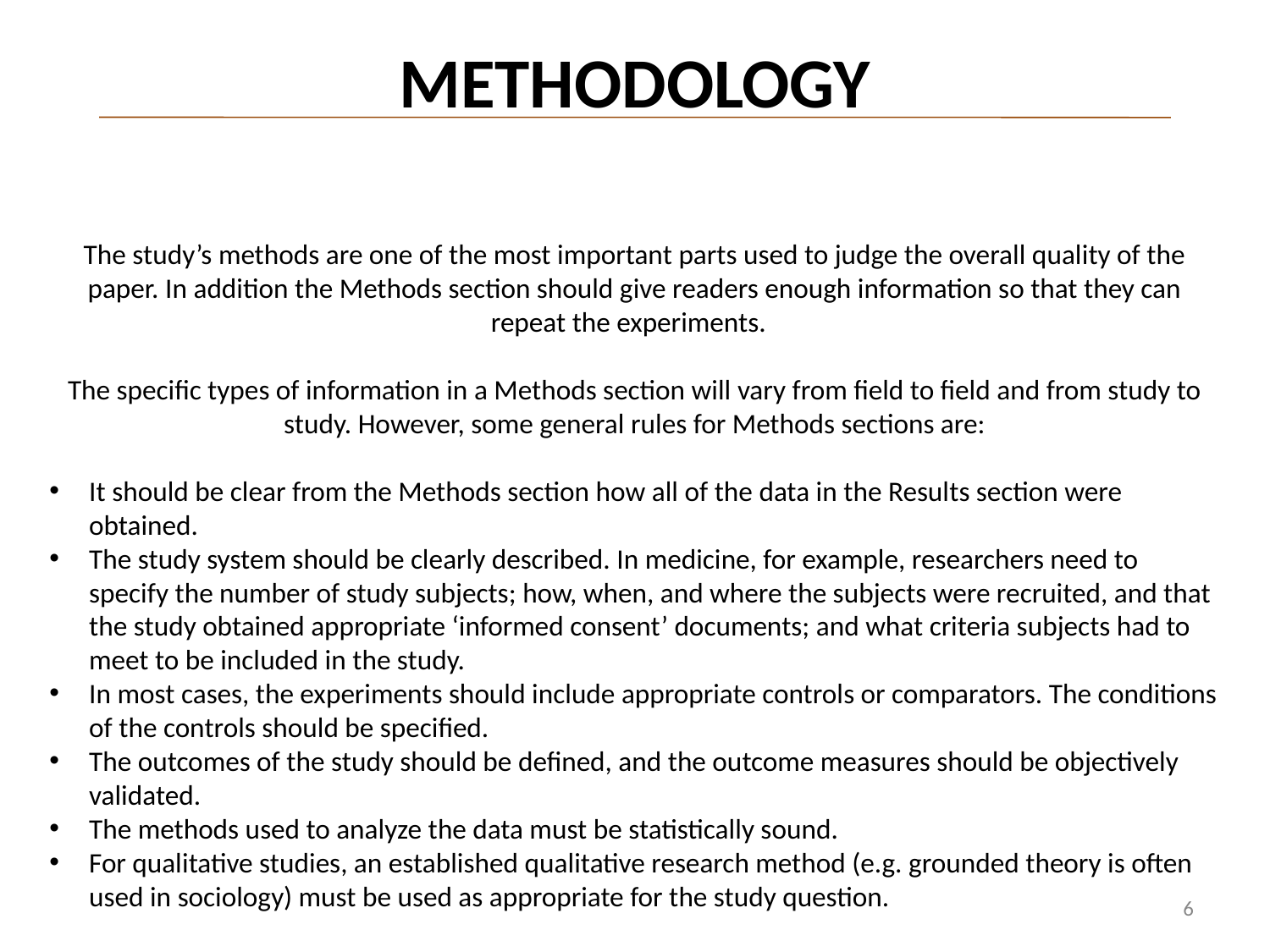

# METHODOLOGY

The study’s methods are one of the most important parts used to judge the overall quality of the paper. In addition the Methods section should give readers enough information so that they can repeat the experiments.

The specific types of information in a Methods section will vary from field to field and from study to study. However, some general rules for Methods sections are:

It should be clear from the Methods section how all of the data in the Results section were obtained.
The study system should be clearly described. In medicine, for example, researchers need to specify the number of study subjects; how, when, and where the subjects were recruited, and that the study obtained appropriate ‘informed consent’ documents; and what criteria subjects had to meet to be included in the study.
In most cases, the experiments should include appropriate controls or comparators. The conditions of the controls should be specified.
The outcomes of the study should be defined, and the outcome measures should be objectively validated.
The methods used to analyze the data must be statistically sound.
For qualitative studies, an established qualitative research method (e.g. grounded theory is often used in sociology) must be used as appropriate for the study question.
6